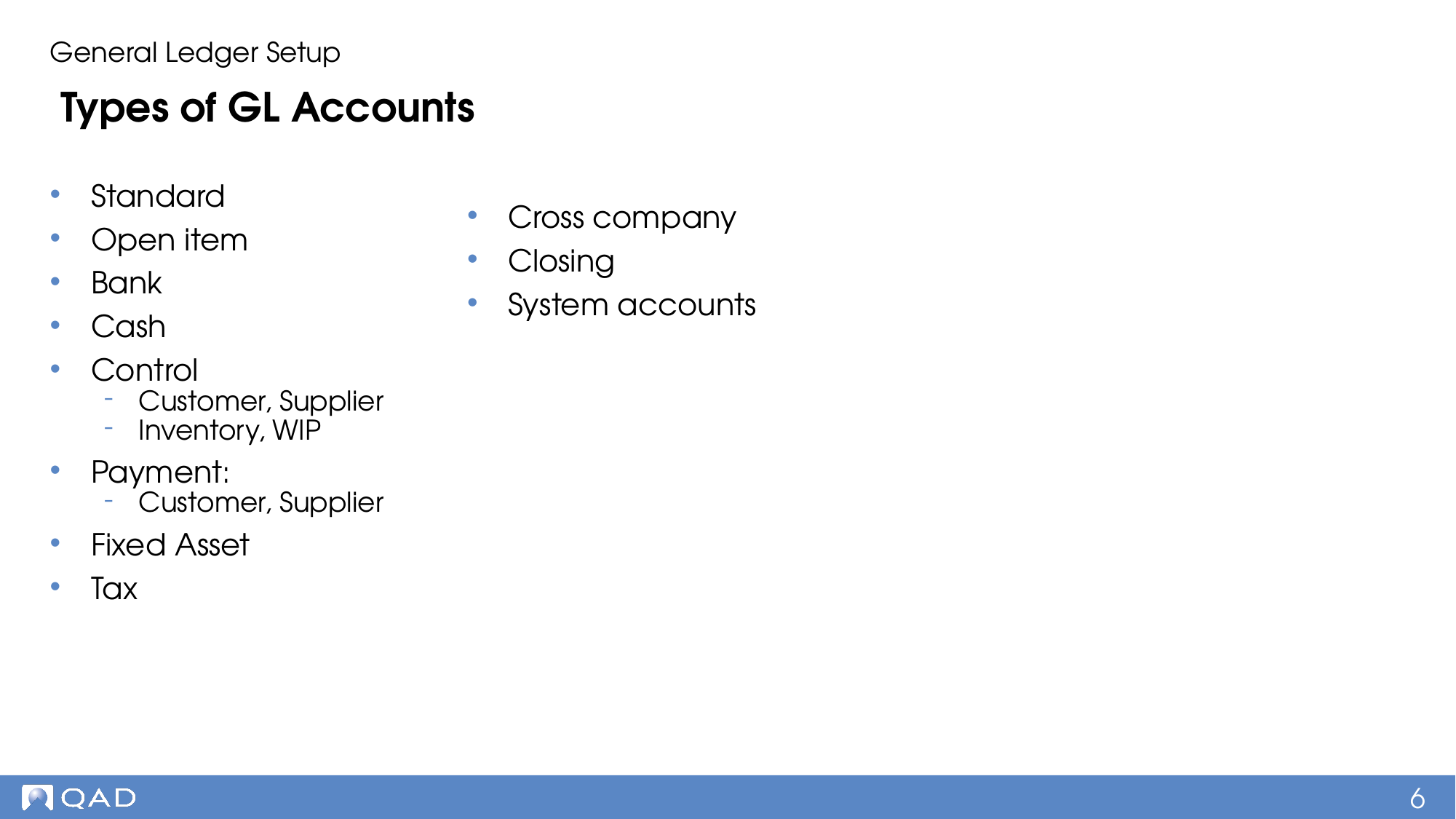

General Ledger Setup
# Types of GL Accounts
Cross company
Closing
System accounts

Standard
Open item
Bank
Cash
Control
Customer, Supplier
Inventory, WIP
Payment:
Customer, Supplier
Fixed Asset
Tax

6